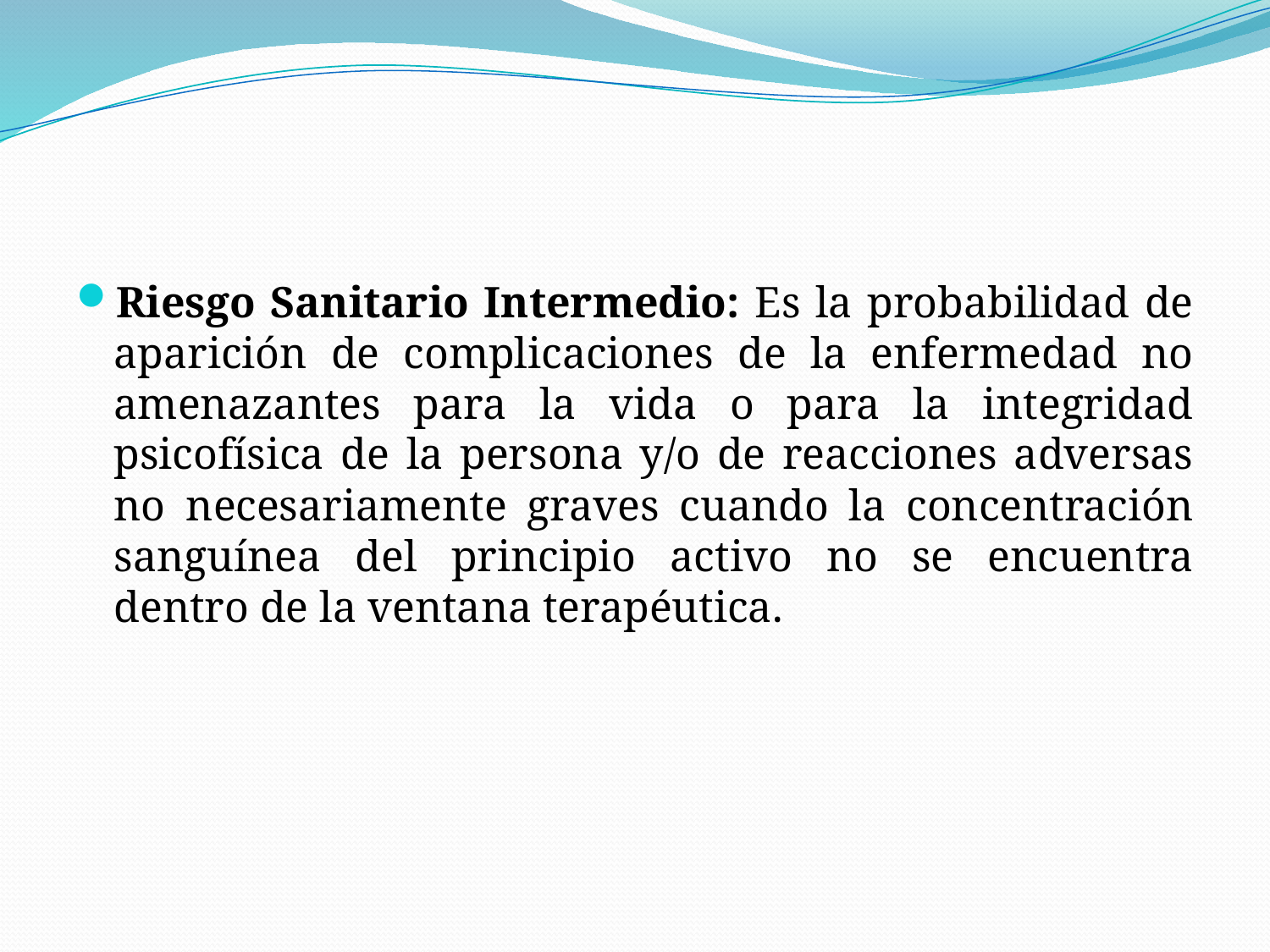

#
Riesgo Sanitario Intermedio: Es la probabilidad de aparición de complicaciones de la enfermedad no amenazantes para la vida o para la integridad psicofísica de la persona y/o de reacciones adversas no necesariamente graves cuando la concentración sanguínea del principio activo no se encuentra dentro de la ventana terapéutica.